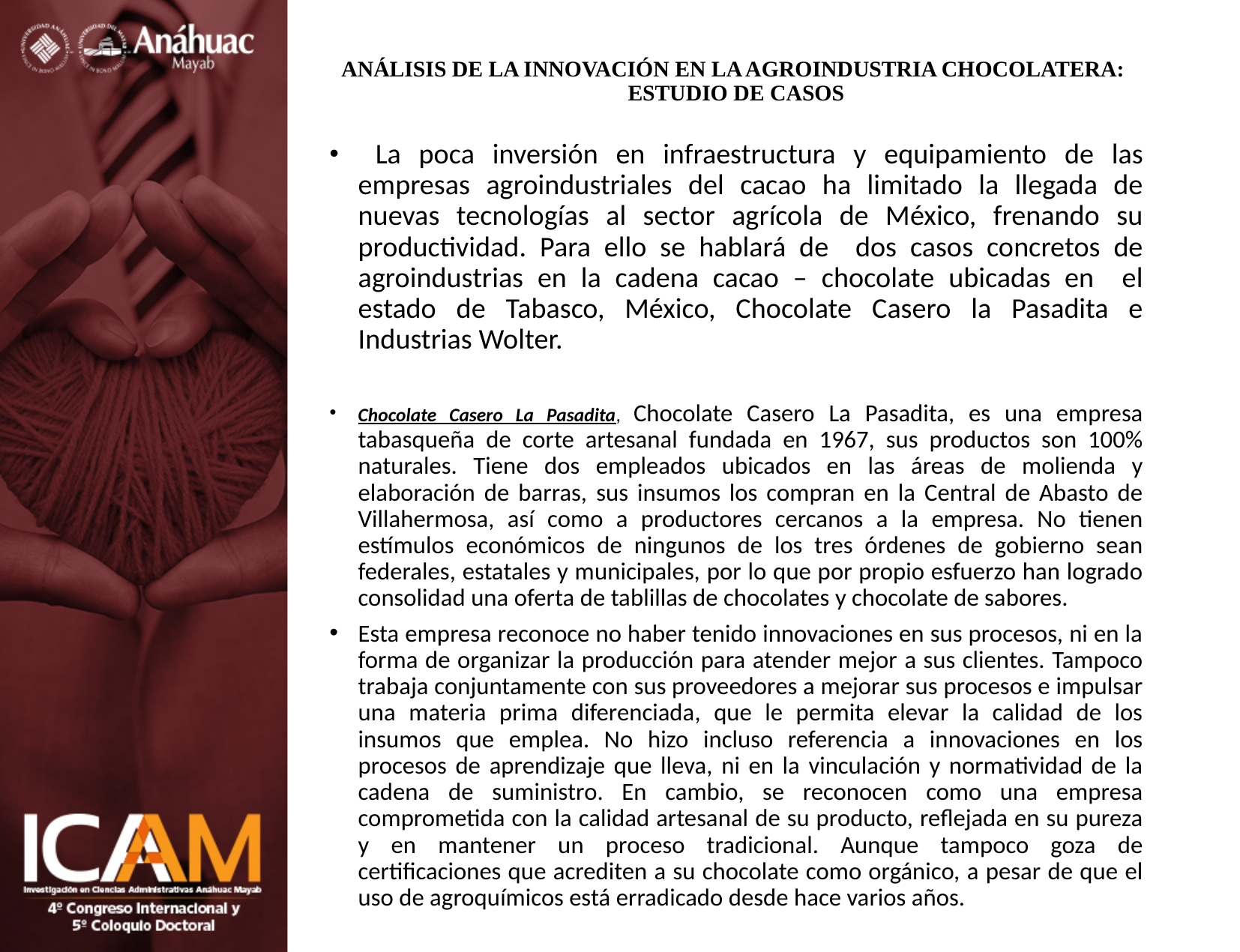

# ANÁLISIS DE LA INNOVACIÓN EN LA AGROINDUSTRIA CHOCOLATERA: ESTUDIO DE CASOS
 La poca inversión en infraestructura y equipamiento de las empresas agroindustriales del cacao ha limitado la llegada de nuevas tecnologías al sector agrícola de México, frenando su productividad. Para ello se hablará de  dos casos concretos de agroindustrias en la cadena cacao – chocolate ubicadas en  el estado de Tabasco, México, Chocolate Casero la Pasadita e Industrias Wolter.

Chocolate Casero La Pasadita, Chocolate Casero La Pasadita, es una empresa tabasqueña de corte artesanal fundada en 1967, sus productos son 100% naturales. Tiene dos empleados ubicados en las áreas de molienda y elaboración de barras, sus insumos los compran en la Central de Abasto de Villahermosa, así como a productores cercanos a la empresa. No tienen estímulos económicos de ningunos de los tres órdenes de gobierno sean federales, estatales y municipales, por lo que por propio esfuerzo han logrado consolidad una oferta de tablillas de chocolates y chocolate de sabores.
Esta empresa reconoce no haber tenido innovaciones en sus procesos, ni en la forma de organizar la producción para atender mejor a sus clientes. Tampoco trabaja conjuntamente con sus proveedores a mejorar sus procesos e impulsar una materia prima diferenciada, que le permita elevar la calidad de los insumos que emplea. No hizo incluso referencia a innovaciones en los procesos de aprendizaje que lleva, ni en la vinculación y normatividad de la cadena de suministro. En cambio, se reconocen como una empresa comprometida con la calidad artesanal de su producto, reflejada en su pureza y en mantener un proceso tradicional. Aunque tampoco goza de certificaciones que acrediten a su chocolate como orgánico, a pesar de que el uso de agroquímicos está erradicado desde hace varios años.